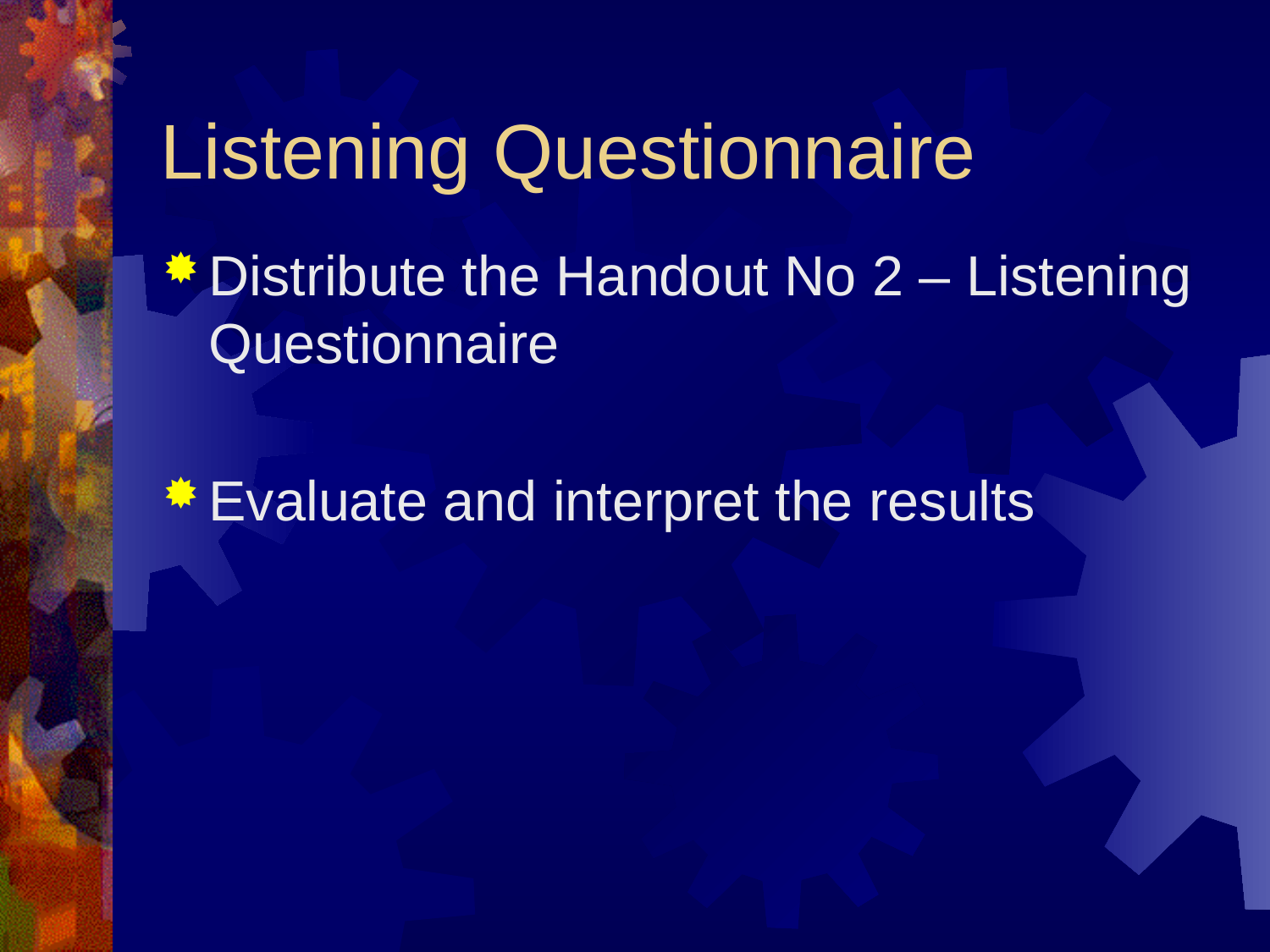

# Listening Questionnaire
Distribute the Handout No 2 – Listening Questionnaire

Evaluate and interpret the results